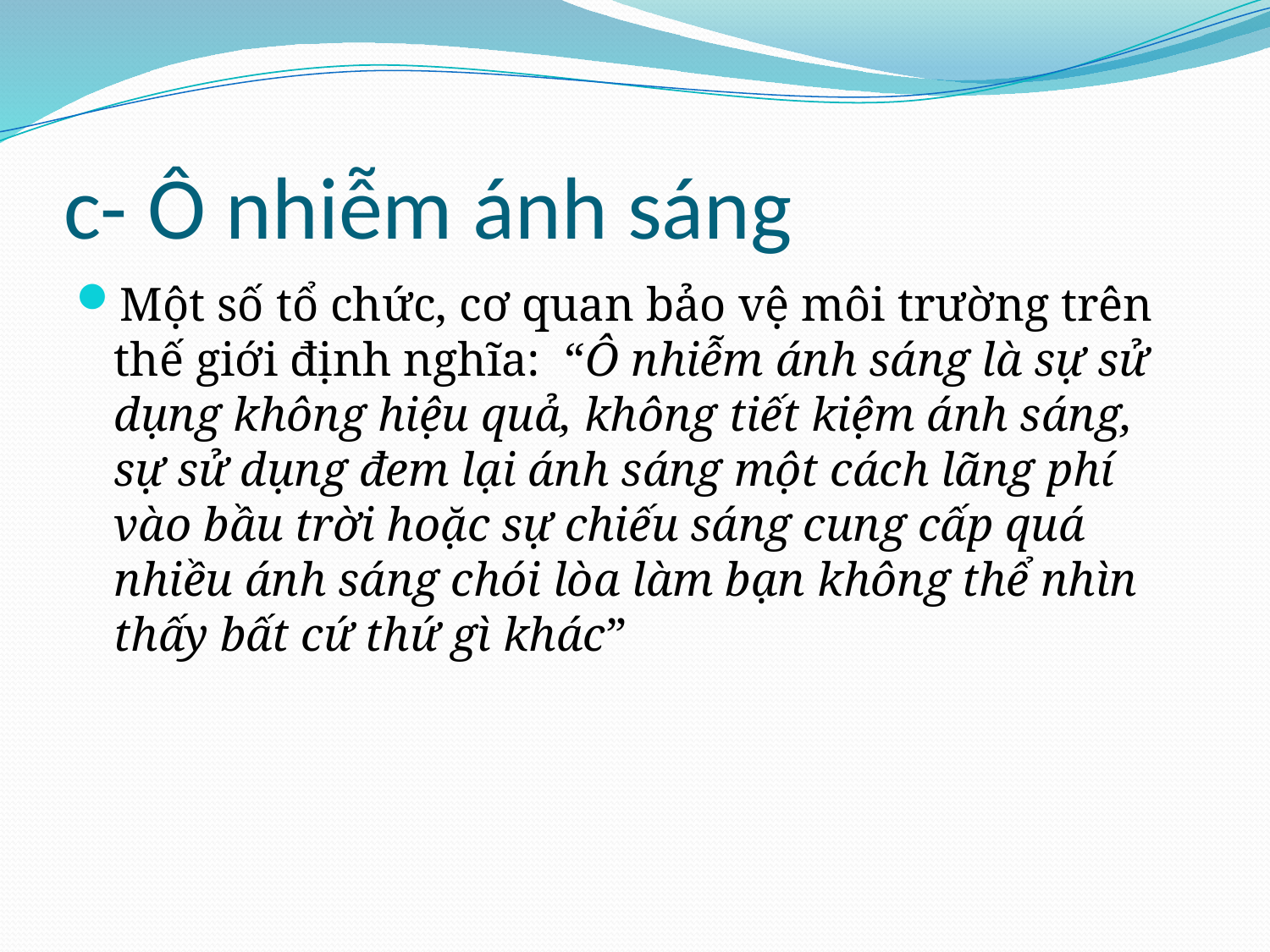

# c- Ô nhiễm ánh sáng
Một số tổ chức, cơ quan bảo vệ môi trường trên thế giới định nghĩa:  “Ô nhiễm ánh sáng là sự sử dụng không hiệu quả, không tiết kiệm ánh sáng, sự sử dụng đem lại ánh sáng một cách lãng phí vào bầu trời hoặc sự chiếu sáng cung cấp quá nhiều ánh sáng chói lòa làm bạn không thể nhìn thấy bất cứ thứ gì khác”